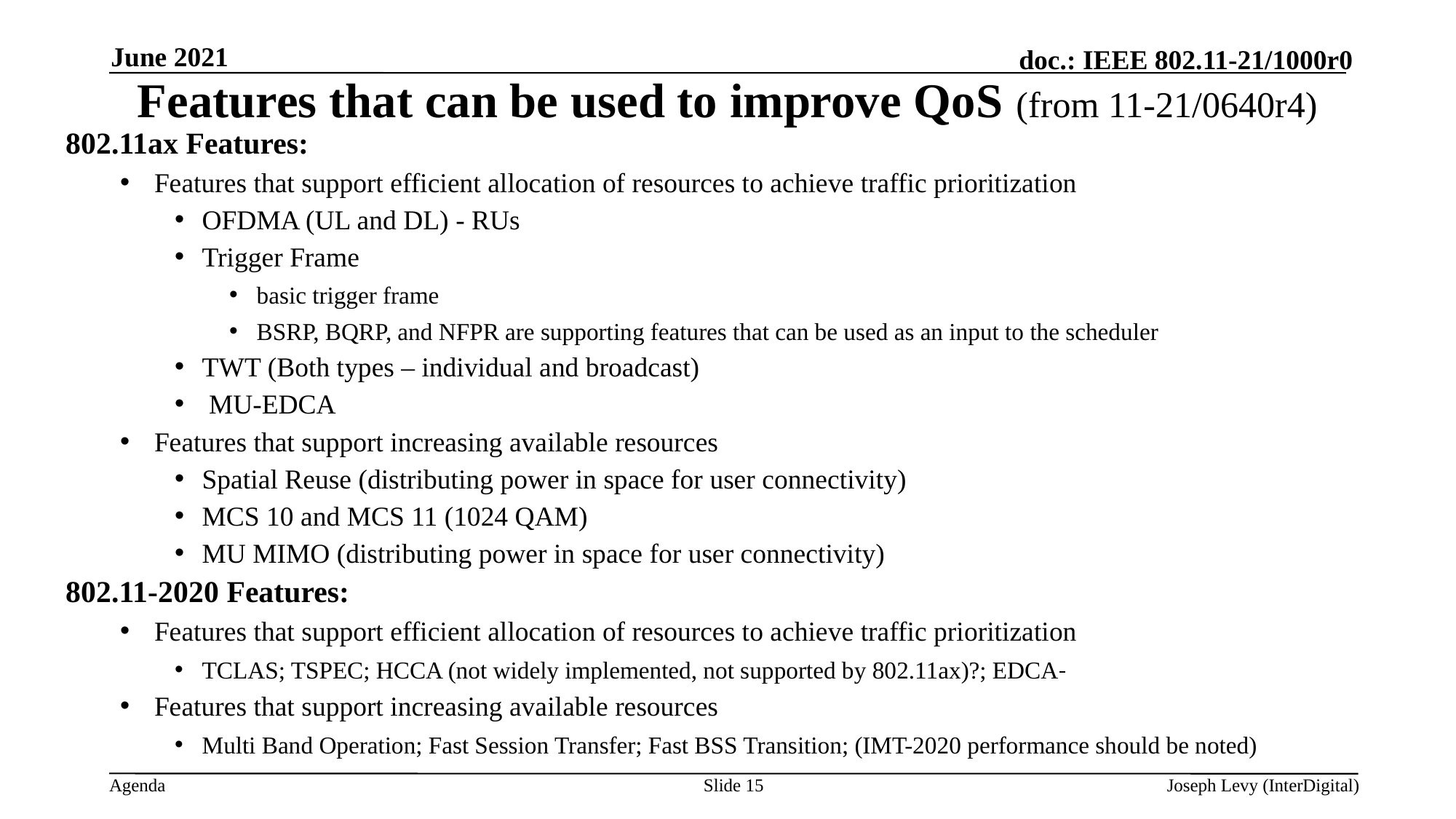

June 2021
# Features that can be used to improve QoS (from 11-21/0640r4)
802.11ax Features:
Features that support efficient allocation of resources to achieve traffic prioritization
OFDMA (UL and DL) - RUs
Trigger Frame
basic trigger frame
BSRP, BQRP, and NFPR are supporting features that can be used as an input to the scheduler
TWT (Both types – individual and broadcast)
 MU-EDCA
Features that support increasing available resources
Spatial Reuse (distributing power in space for user connectivity)
MCS 10 and MCS 11 (1024 QAM)
MU MIMO (distributing power in space for user connectivity)
802.11-2020 Features:
Features that support efficient allocation of resources to achieve traffic prioritization
TCLAS; TSPEC; HCCA (not widely implemented, not supported by 802.11ax)?; EDCA
Features that support increasing available resources
Multi Band Operation; Fast Session Transfer; Fast BSS Transition; (IMT-2020 performance should be noted)

Slide 15
Joseph Levy (InterDigital)